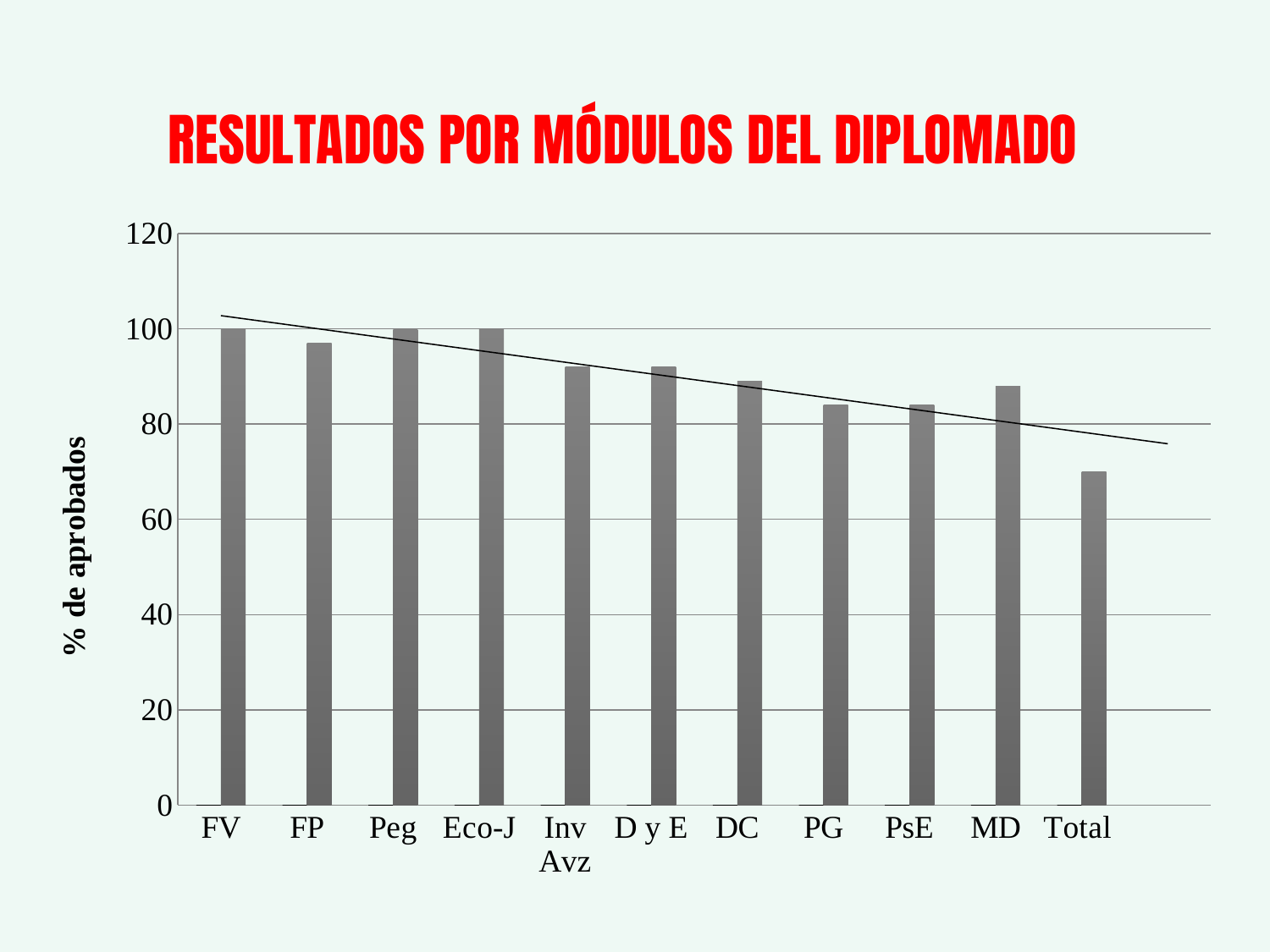

### Chart: RESULTADOS POR MÓDULOS DEL DIPLOMADO

| Category | Módulo | % |
|---|---|---|
| FV | 0.0 | 100.0 |
| FP | 0.0 | 97.0 |
| Peg | 0.0 | 100.0 |
| Eco-J | 0.0 | 100.0 |
| Inv Avz | 0.0 | 92.0 |
| D y E | 0.0 | 92.0 |
| DC | 0.0 | 89.0 |
| PG | 0.0 | 84.0 |
| PsE | 0.0 | 84.0 |
| MD | 0.0 | 88.0 |
| Total  | 0.0 | 70.0 |